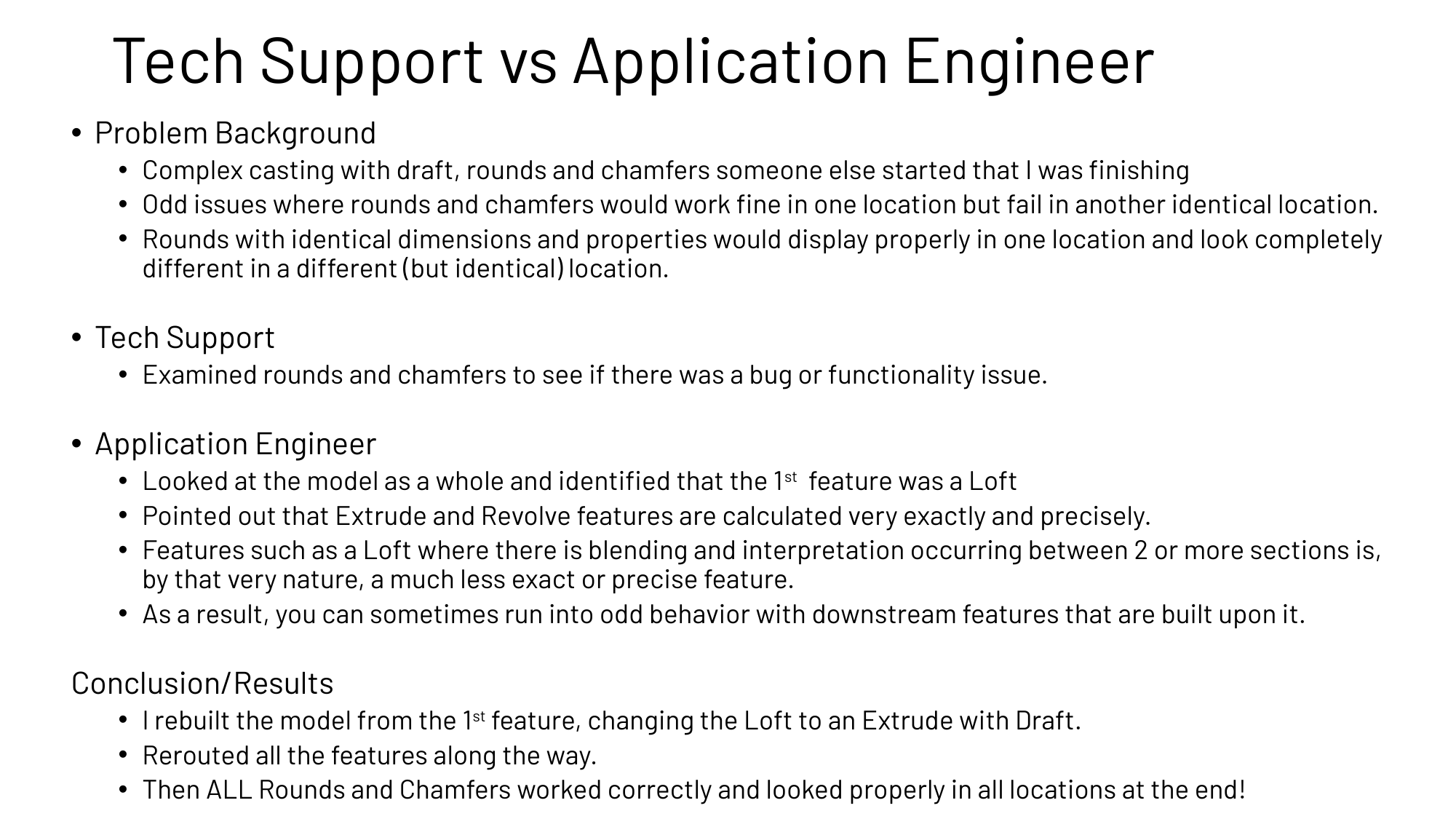

# Tech Support vs Application Engineer
Problem Background
Complex casting with draft, rounds and chamfers someone else started that I was finishing
Odd issues where rounds and chamfers would work fine in one location but fail in another identical location.
Rounds with identical dimensions and properties would display properly in one location and look completely different in a different (but identical) location.

Tech Support
Examined rounds and chamfers to see if there was a bug or functionality issue.

Application Engineer
Looked at the model as a whole and identified that the 1st  feature was a Loft
Pointed out that Extrude and Revolve features are calculated very exactly and precisely.
Features such as a Loft where there is blending and interpretation occurring between 2 or more sections is, by that very nature, a much less exact or precise feature.
As a result, you can sometimes run into odd behavior with downstream features that are built upon it.

Conclusion/Results
I rebuilt the model from the 1st feature, changing the Loft to an Extrude with Draft.
Rerouted all the features along the way.
Then ALL Rounds and Chamfers worked correctly and looked properly in all locations at the end!